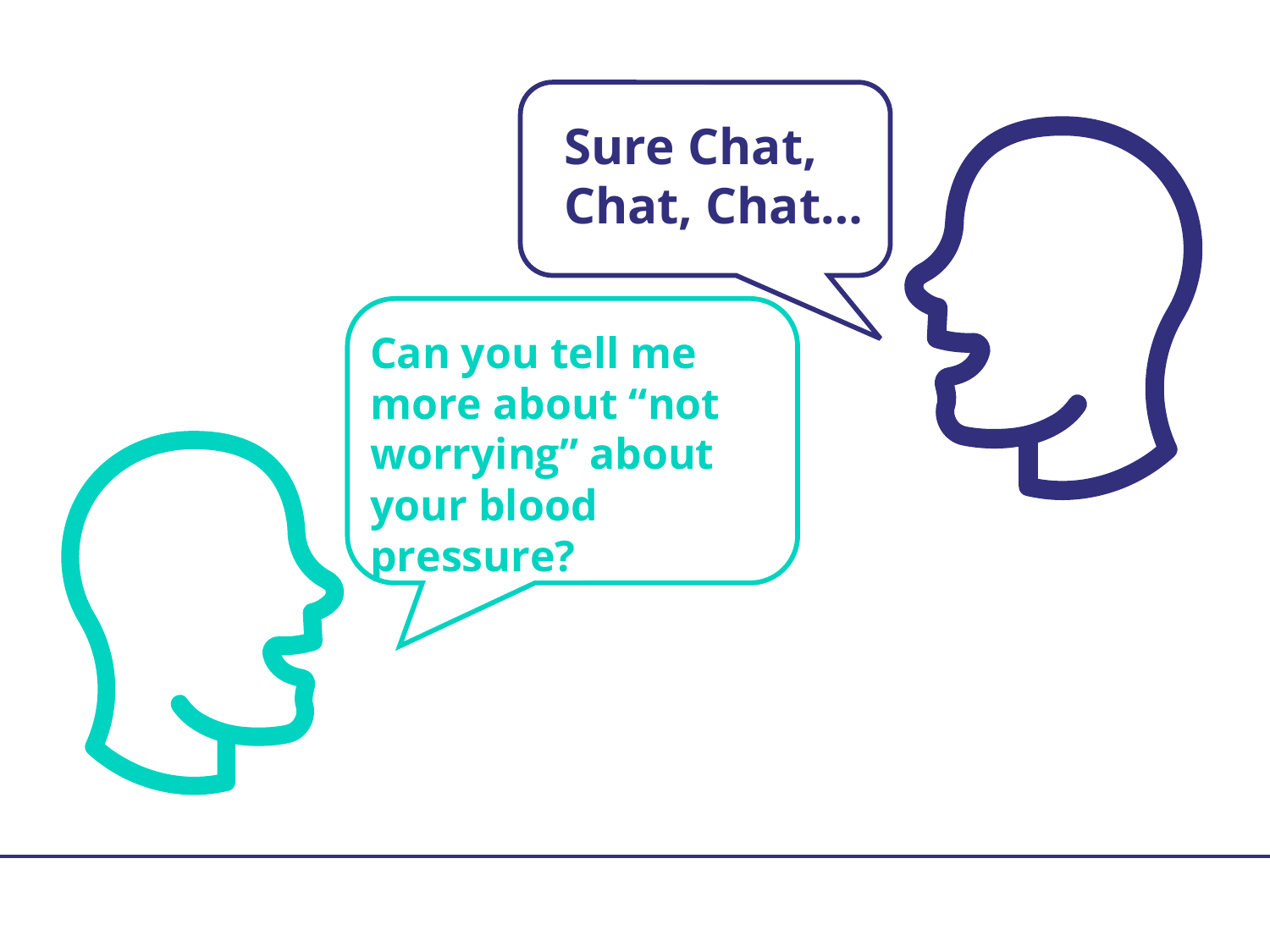

Sure Chat, Chat, Chat…

Can you tell me more about “not worrying” about your blood pressure?